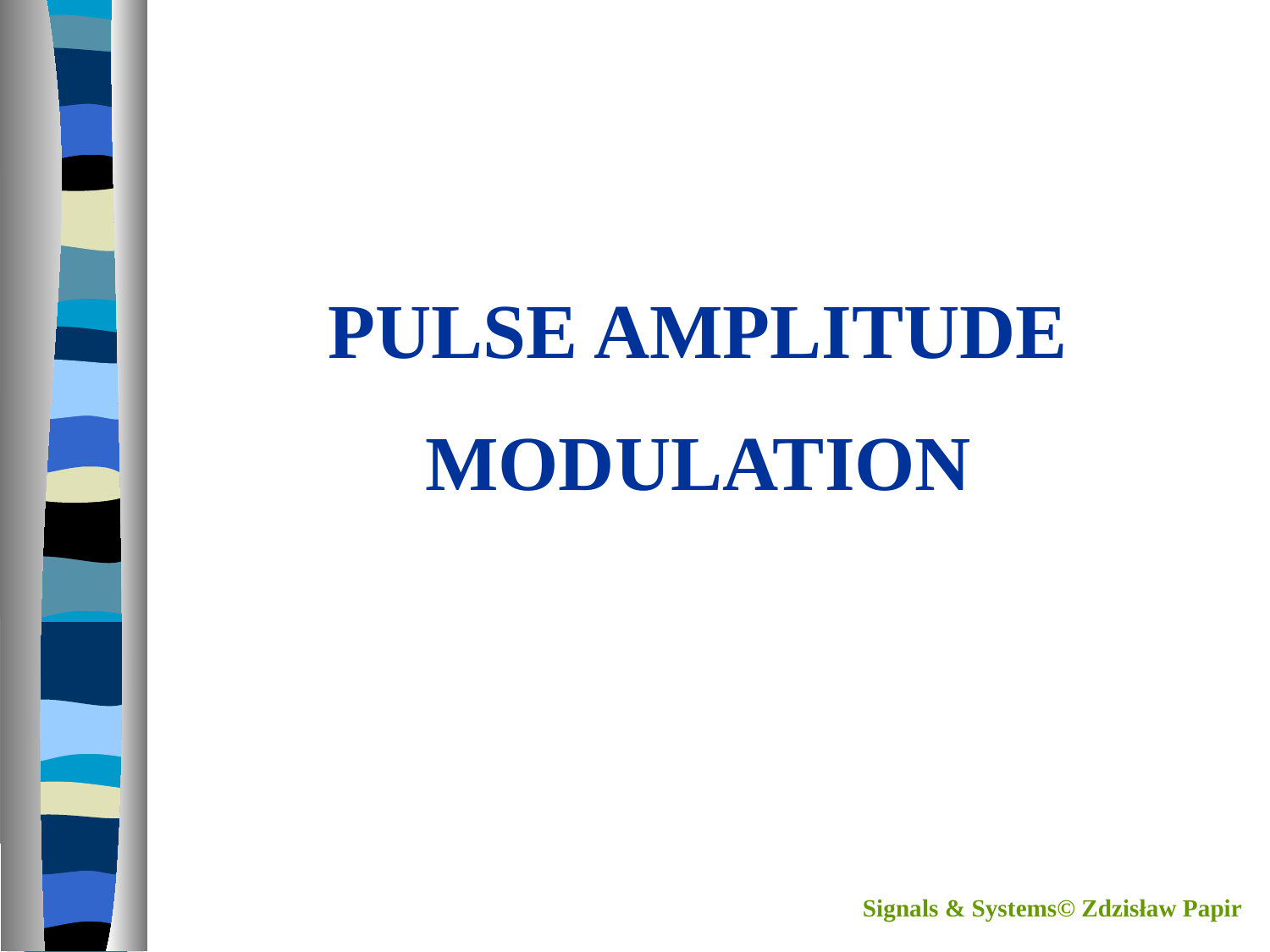

PULSE AMPLITUDE
MODULATION
Signals & Systems© Zdzisław Papir